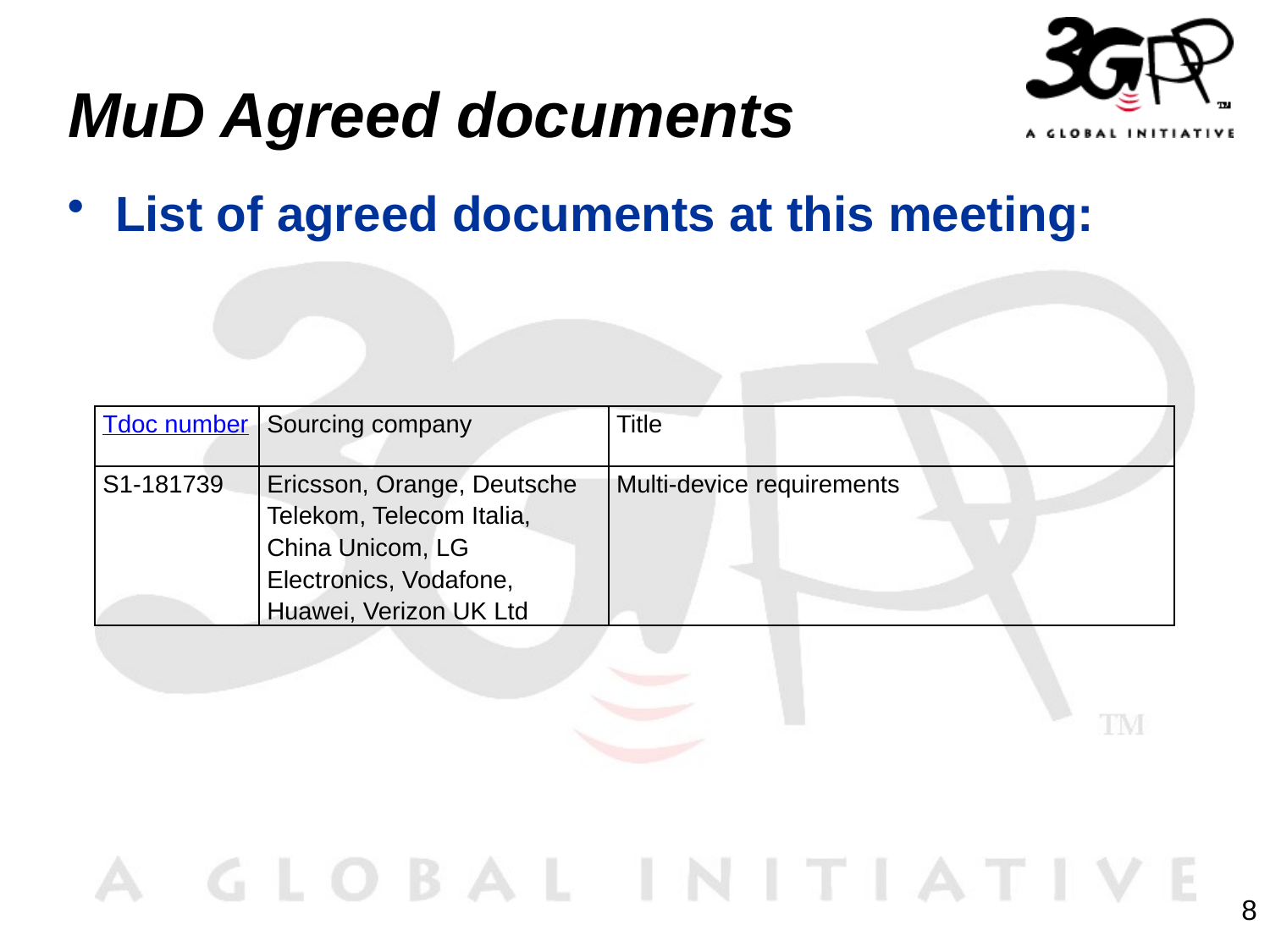

# MuD Agreed documents
List of agreed documents at this meeting:

| Tdoc number | Sourcing company | Title |
| --- | --- | --- |
| S1-181739 | Ericsson, Orange, Deutsche Telekom, Telecom Italia, China Unicom, LG Electronics, Vodafone, Huawei, Verizon UK Ltd | Multi-device requirements |
8